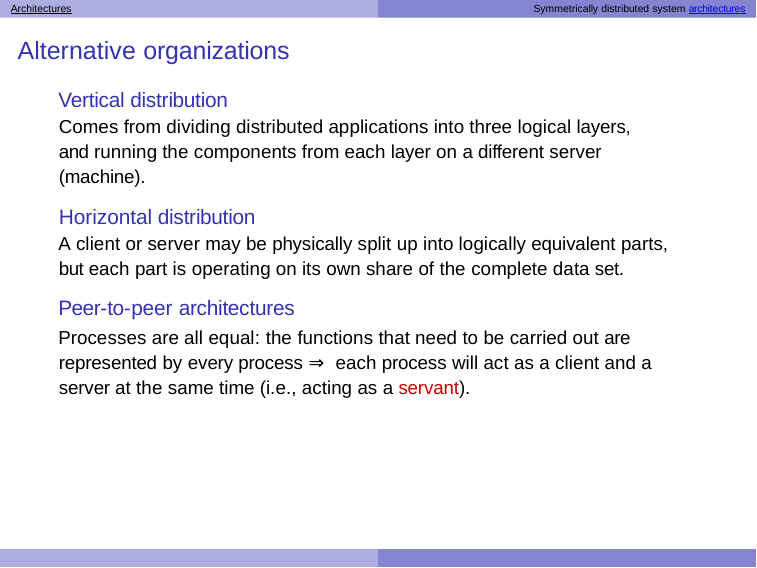

Architectures	Symmetrically distributed system architectures
# Alternative organizations
Vertical distribution
Comes from dividing distributed applications into three logical layers, and running the components from each layer on a different server (machine).
Horizontal distribution
A client or server may be physically split up into logically equivalent parts, but each part is operating on its own share of the complete data set.
Peer-to-peer architectures
Processes are all equal: the functions that need to be carried out are represented by every process ⇒ each process will act as a client and a server at the same time (i.e., acting as a servant).